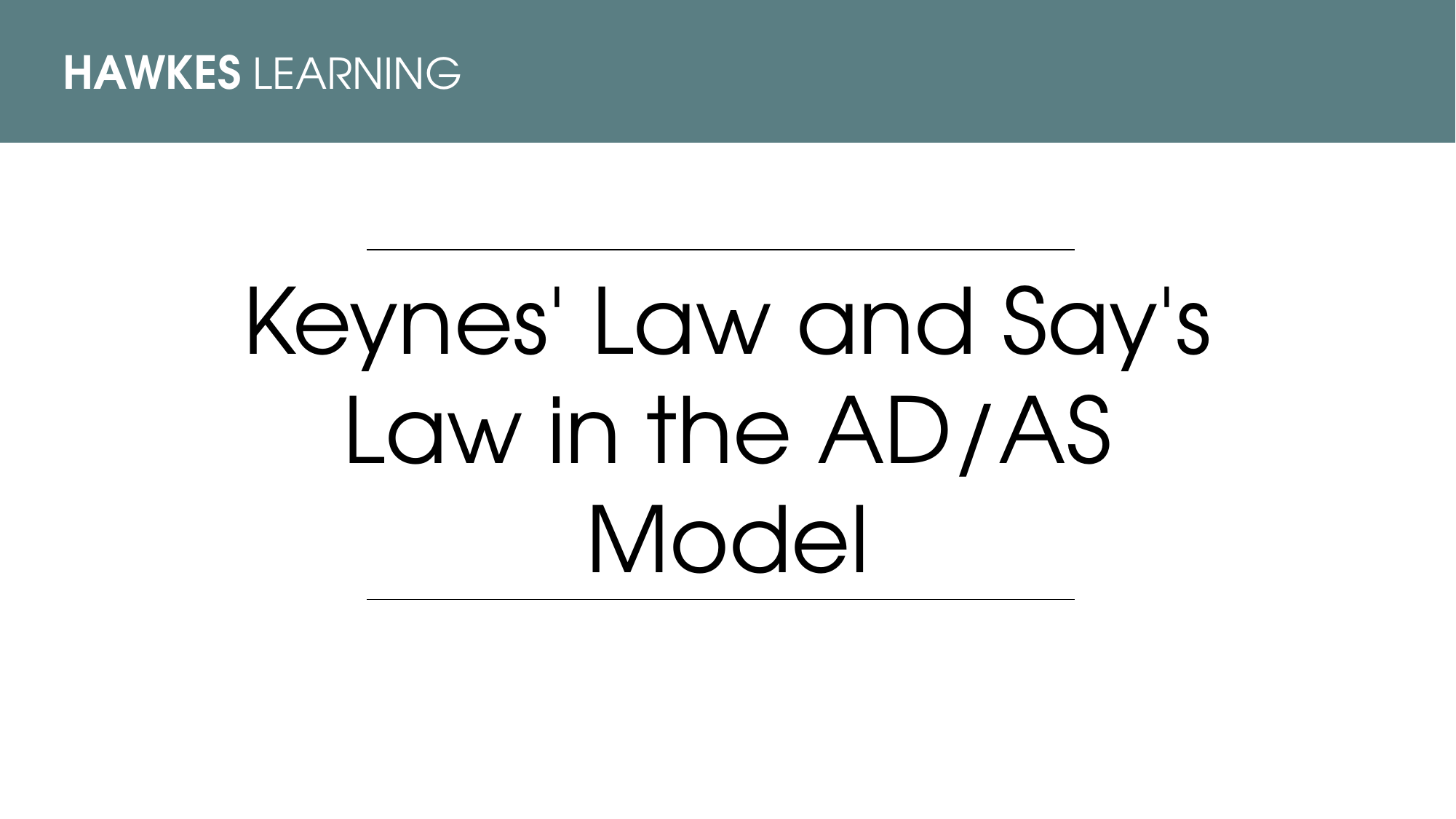

HAWKES LEARNING
Keynes' Law and Say's Law in the AD/AS Model